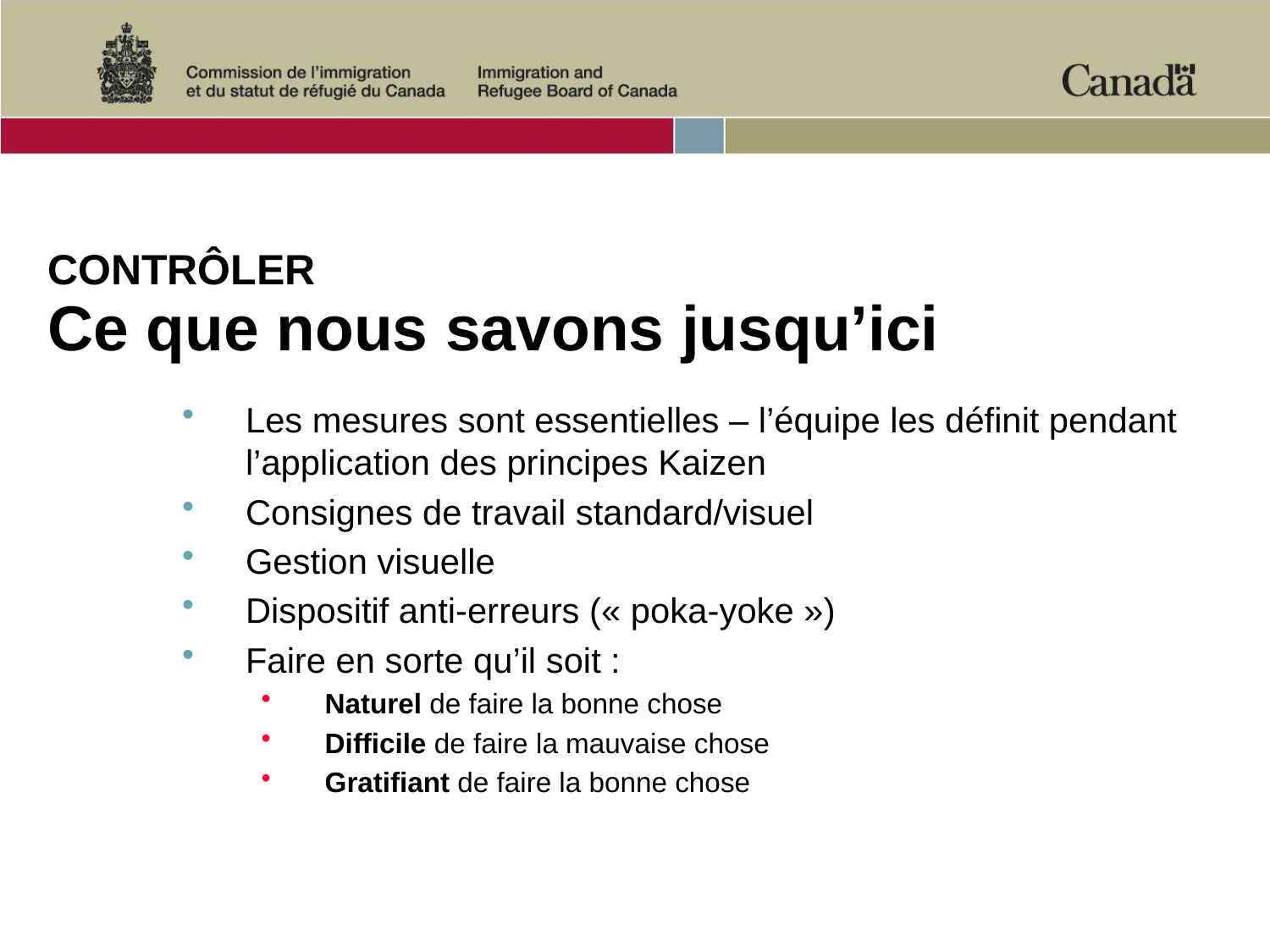

# CONTRÔLER Ce que nous savons jusqu’ici
Les mesures sont essentielles – l’équipe les définit pendant l’application des principes Kaizen
Consignes de travail standard/visuel
Gestion visuelle
Dispositif anti-erreurs (« poka-yoke »)
Faire en sorte qu’il soit :
Naturel de faire la bonne chose
Difficile de faire la mauvaise chose
Gratifiant de faire la bonne chose